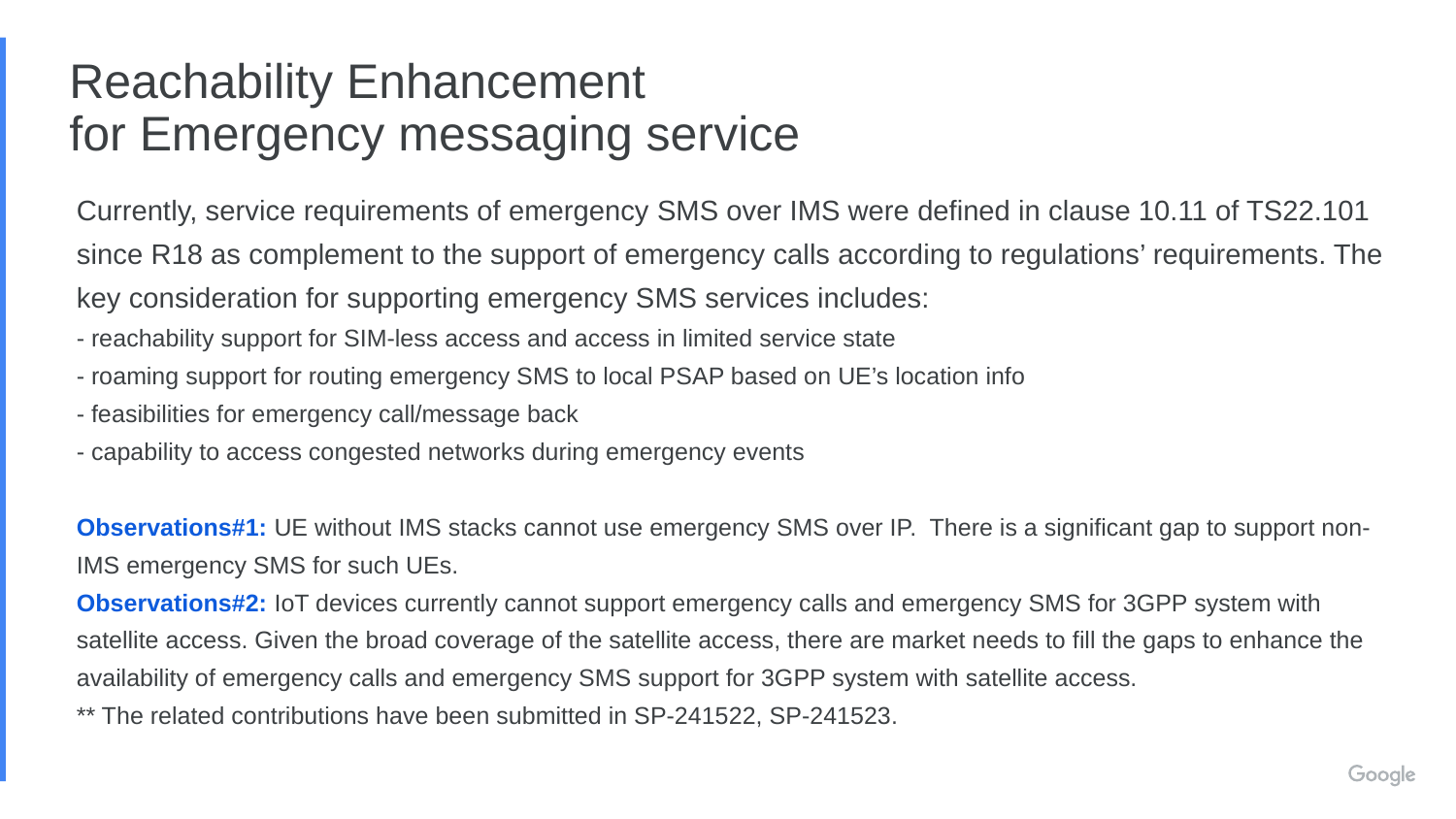

# Reachability Enhancement for Emergency messaging service
Currently, service requirements of emergency SMS over IMS were defined in clause 10.11 of TS22.101  since R18 as complement to the support of emergency calls according to regulations’ requirements. The key consideration for supporting emergency SMS services includes:
- reachability support for SIM-less access and access in limited service state
- roaming support for routing emergency SMS to local PSAP based on UE’s location info
- feasibilities for emergency call/message back
- capability to access congested networks during emergency events

Observations#1: UE without IMS stacks cannot use emergency SMS over IP.  There is a significant gap to support non-IMS emergency SMS for such UEs.
Observations#2: IoT devices currently cannot support emergency calls and emergency SMS for 3GPP system with satellite access. Given the broad coverage of the satellite access, there are market needs to fill the gaps to enhance the availability of emergency calls and emergency SMS support for 3GPP system with satellite access.
** The related contributions have been submitted in SP-241522, SP-241523.